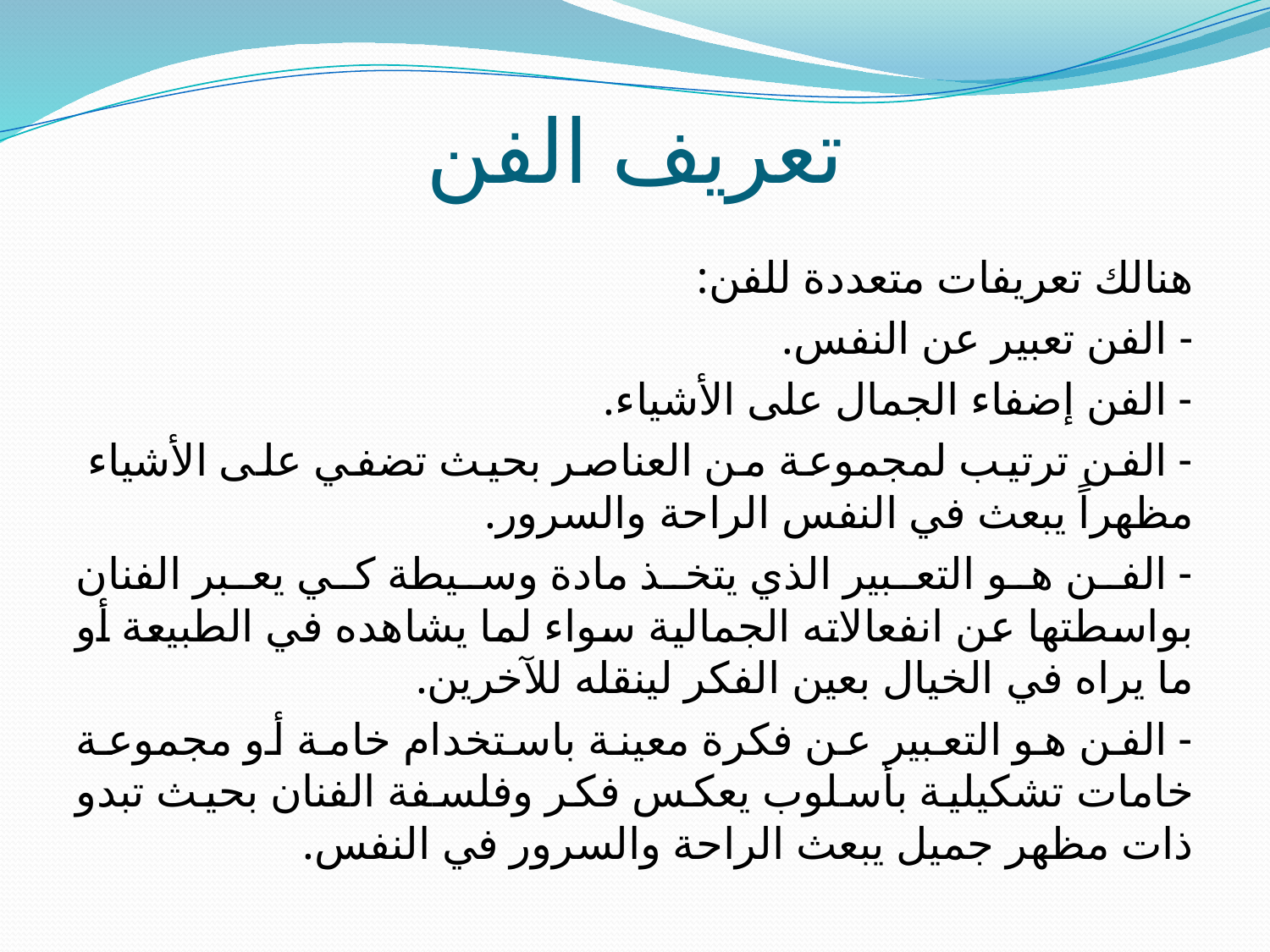

# تعريف الفن
هنالك تعريفات متعددة للفن:
	- الفن تعبير عن النفس.
	- الفن إضفاء الجمال على الأشياء.
	- الفن ترتيب لمجموعة من العناصر بحيث تضفي على الأشياء 	مظهراً يبعث في النفس الراحة والسرور.
	- الفن هو التعبير الذي يتخذ مادة وسيطة كي يعبر الفنان بواسطتها 	عن انفعالاته الجمالية سواء لما يشاهده في الطبيعة أو ما يراه في 	الخيال بعين الفكر لينقله للآخرين.
	- الفن هو التعبير عن فكرة معينة باستخدام خامة أو مجموعة خامات 	تشكيلية بأسلوب يعكس فكر وفلسفة الفنان بحيث تبدو ذات مظهر 	جميل يبعث الراحة والسرور في النفس.